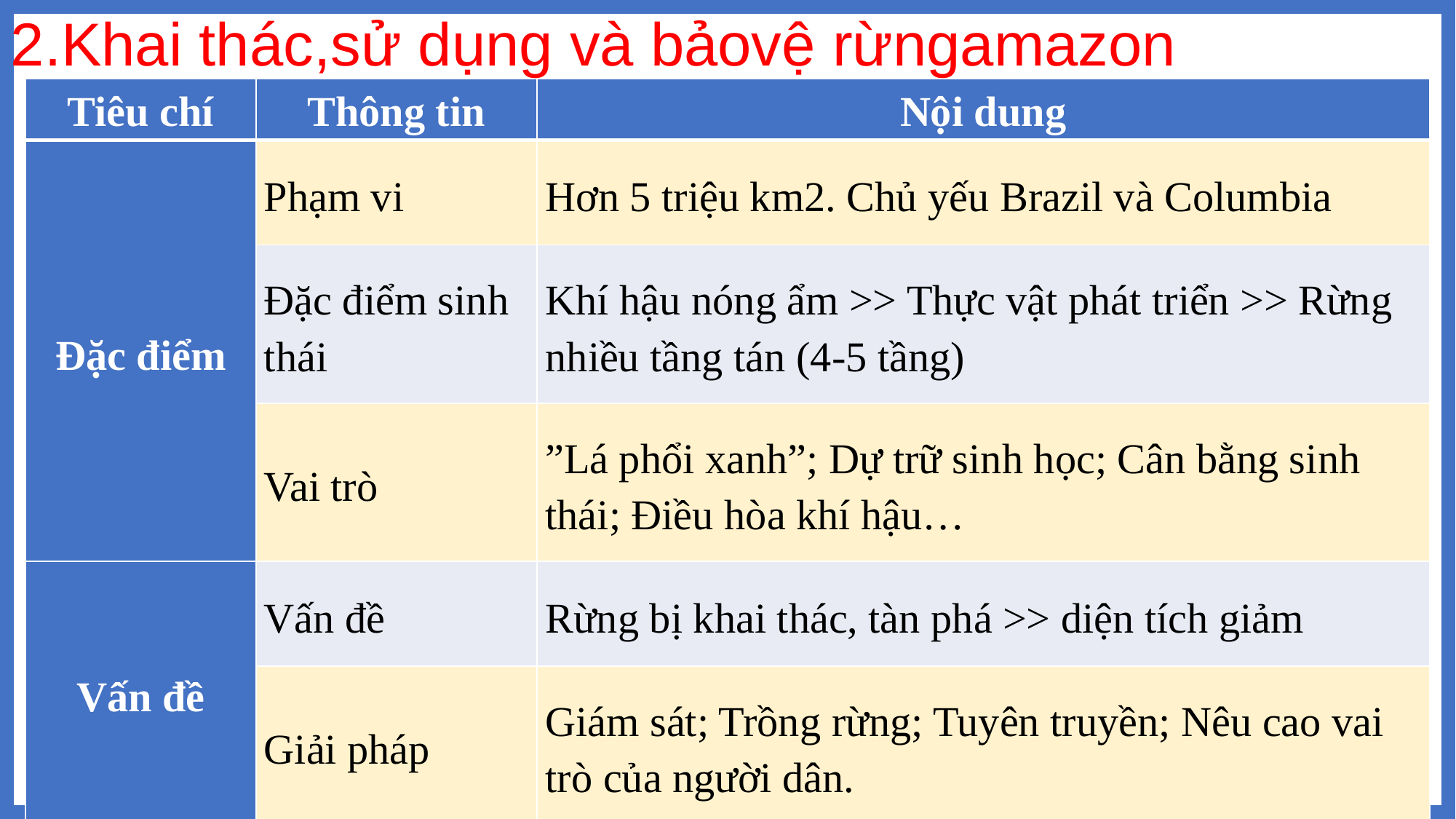

2.Khai thác,sử dụng và bảovệ rừngamazon

| Tiêu chí | Thông tin | Nội dung |
| --- | --- | --- |
| Đặc điểm | Phạm vi | Hơn 5 triệu km2. Chủ yếu Brazil và Columbia |
|  | Đặc điểm sinh thái | Khí hậu nóng ẩm >> Thực vật phát triển >> Rừng nhiều tầng tán (4-5 tầng) |
|  | Vai trò | ”Lá phổi xanh”; Dự trữ sinh học; Cân bằng sinh thái; Điều hòa khí hậu… |
| Vấn đề | Vấn đề | Rừng bị khai thác, tàn phá >> diện tích giảm |
|  | Giải pháp | Giám sát; Trồng rừng; Tuyên truyền; Nêu cao vai trò của người dân. |